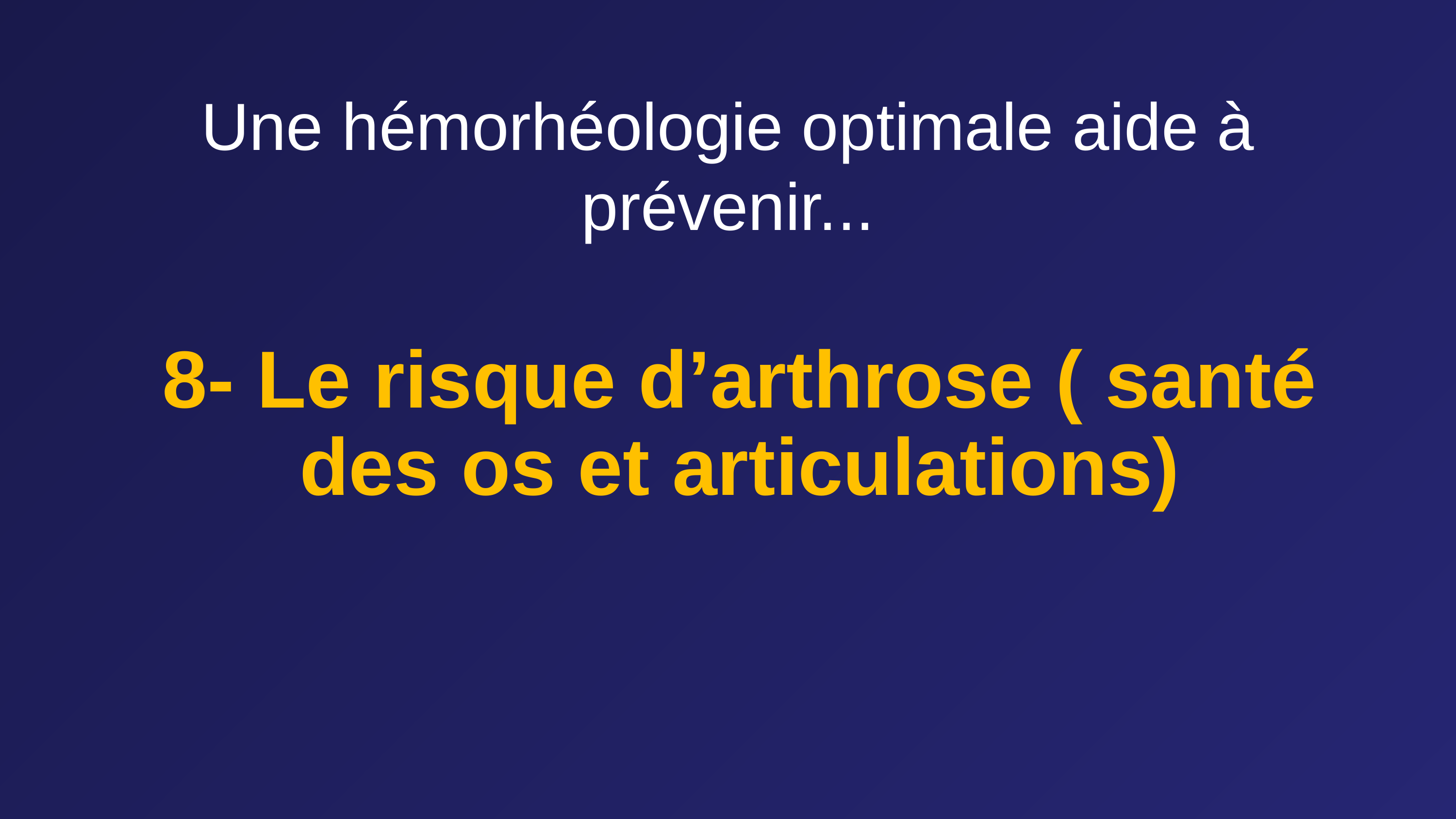

# Une hémorhéologie optimale aide à prévenir...
8- Le risque d’arthrose ( santé des os et articulations)